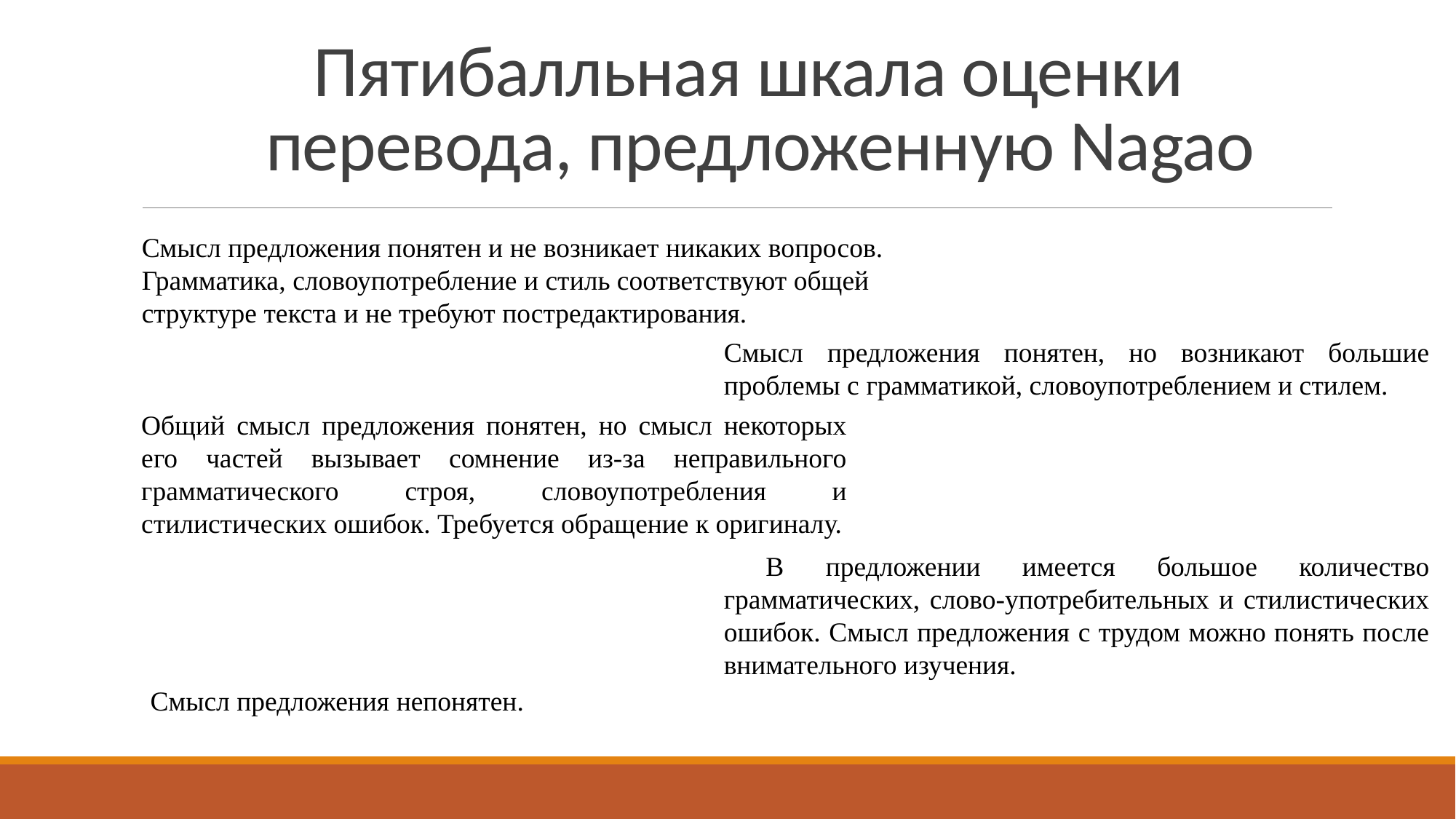

# Пятибалльная шкала оценки             перевода, предложенную Nagao
Смысл предложения понятен и не возникает никаких вопросов. Грамматика, словоупотребление и стиль соответствуют общей структуре текста и не требуют постредактирования.

Смысл предложения понятен, но возникают большие проблемы с грамматикой, словоупотреблением и стилем.
Общий смысл предложения понятен, но смысл некоторых его частей вызывает сомнение из-за неправильного грамматического строя, словоупотребления и стилистических ошибок. Требуется обращение к оригиналу.
 В предложении имеется большое количество грамматических, слово-употребительных и стилистических ошибок. Смысл предложения с трудом можно понять после внимательного изучения.
Cмысл предложения непонятен.